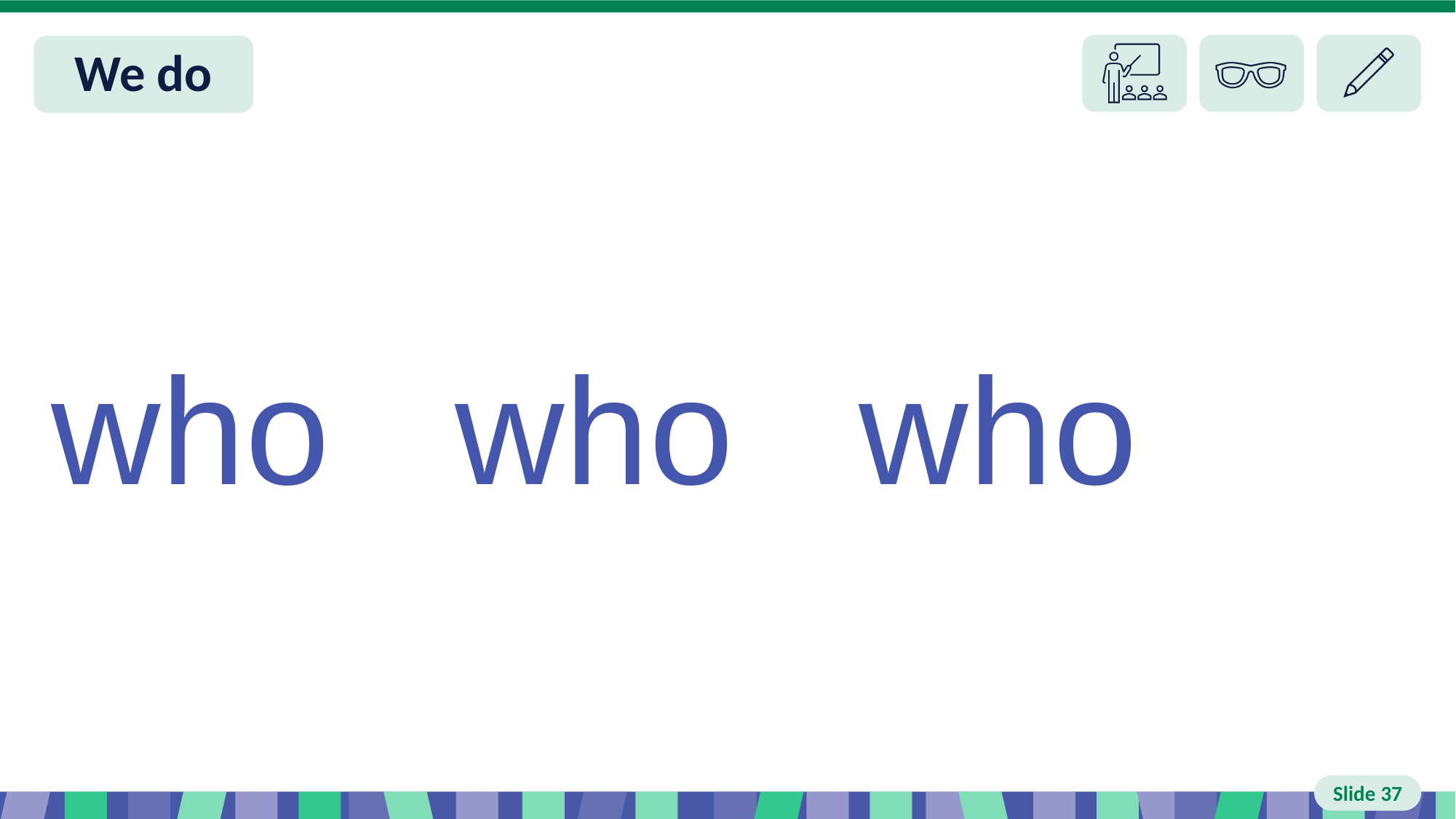

# Slide 37 We do
who   who   who